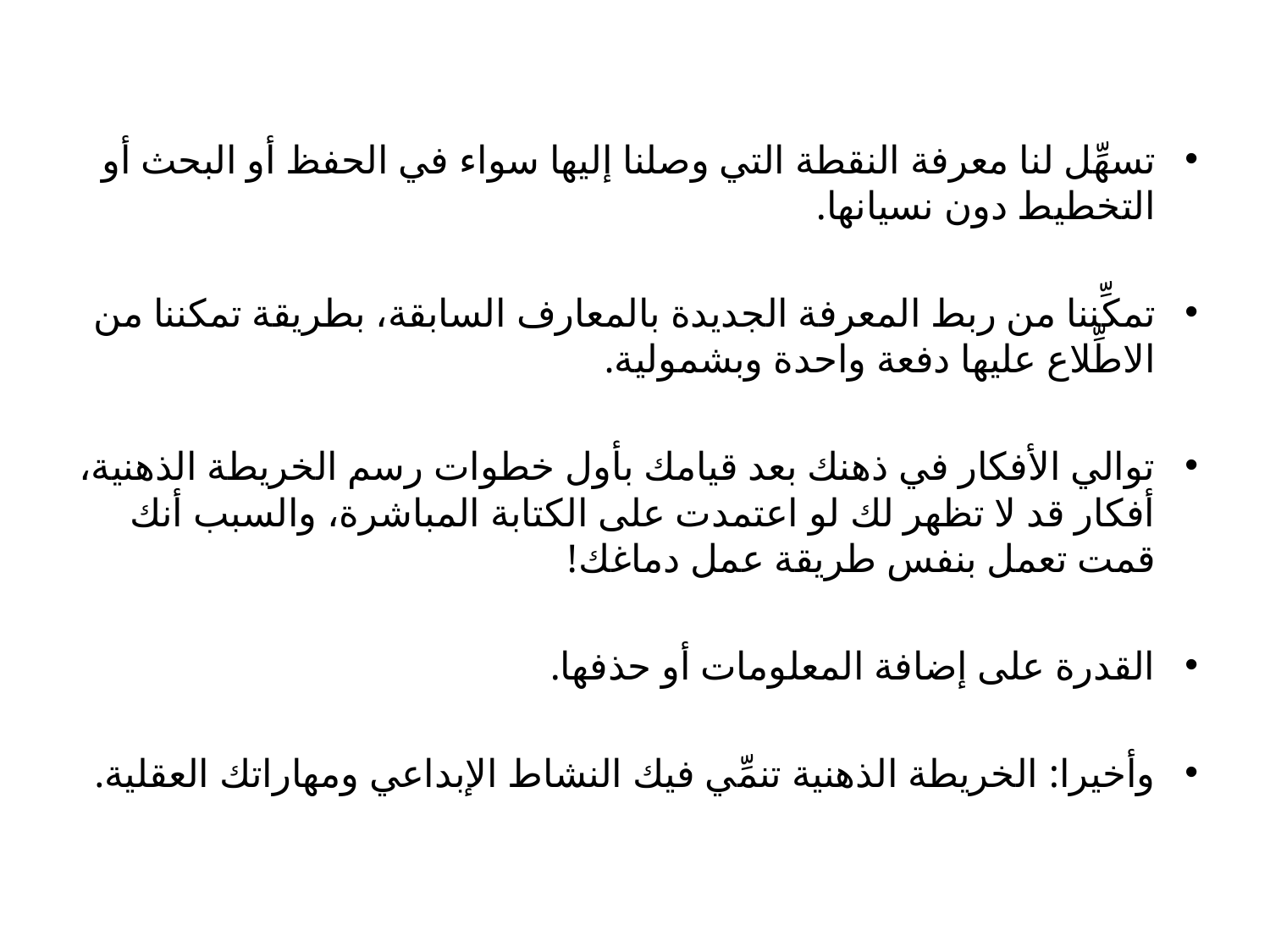

#
تسهِّل لنا معرفة النقطة التي وصلنا إليها سواء في الحفظ أو البحث أو التخطيط دون نسيانها.

تمكِّننا من ربط المعرفة الجديدة بالمعارف السابقة، بطريقة تمكننا من الاطِّلاع عليها دفعة واحدة وبشمولية.

توالي الأفكار في ذهنك بعد قيامك بأول خطوات رسم الخريطة الذهنية، أفكار قد لا تظهر لك لو اعتمدت على الكتابة المباشرة، والسبب أنك قمت تعمل بنفس طريقة عمل دماغك!

القدرة على إضافة المعلومات أو حذفها.

وأخيرا: الخريطة الذهنية تنمِّي فيك النشاط الإبداعي ومهاراتك العقلية.